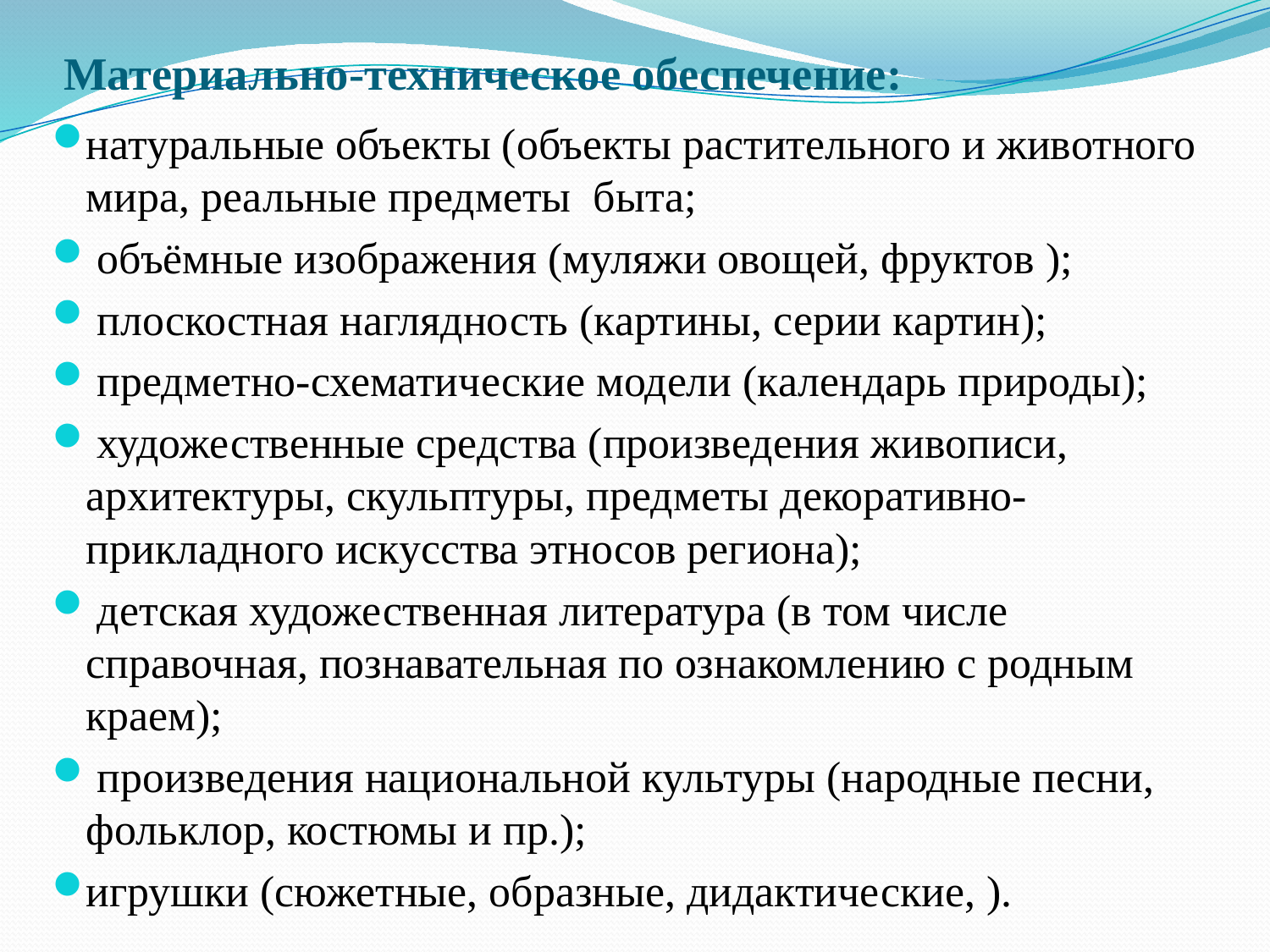

# Материально-техническое обеспечение:
натуральные объекты (объекты растительного и животного мира, реальные предметы  быта;
 объёмные изображения (муляжи овощей, фруктов );
 плоскостная наглядность (картины, серии картин);
 предметно-схематические модели (календарь природы);
 художественные средства (произведения живописи, архитектуры, скульптуры, предметы декоративно-прикладного искусства этносов региона);
 детская художественная литература (в том числе справочная, познавательная по ознакомлению с родным краем);
 произведения национальной культуры (народные песни, фольклор, костюмы и пр.);
игрушки (сюжетные, образные, дидактические, ).